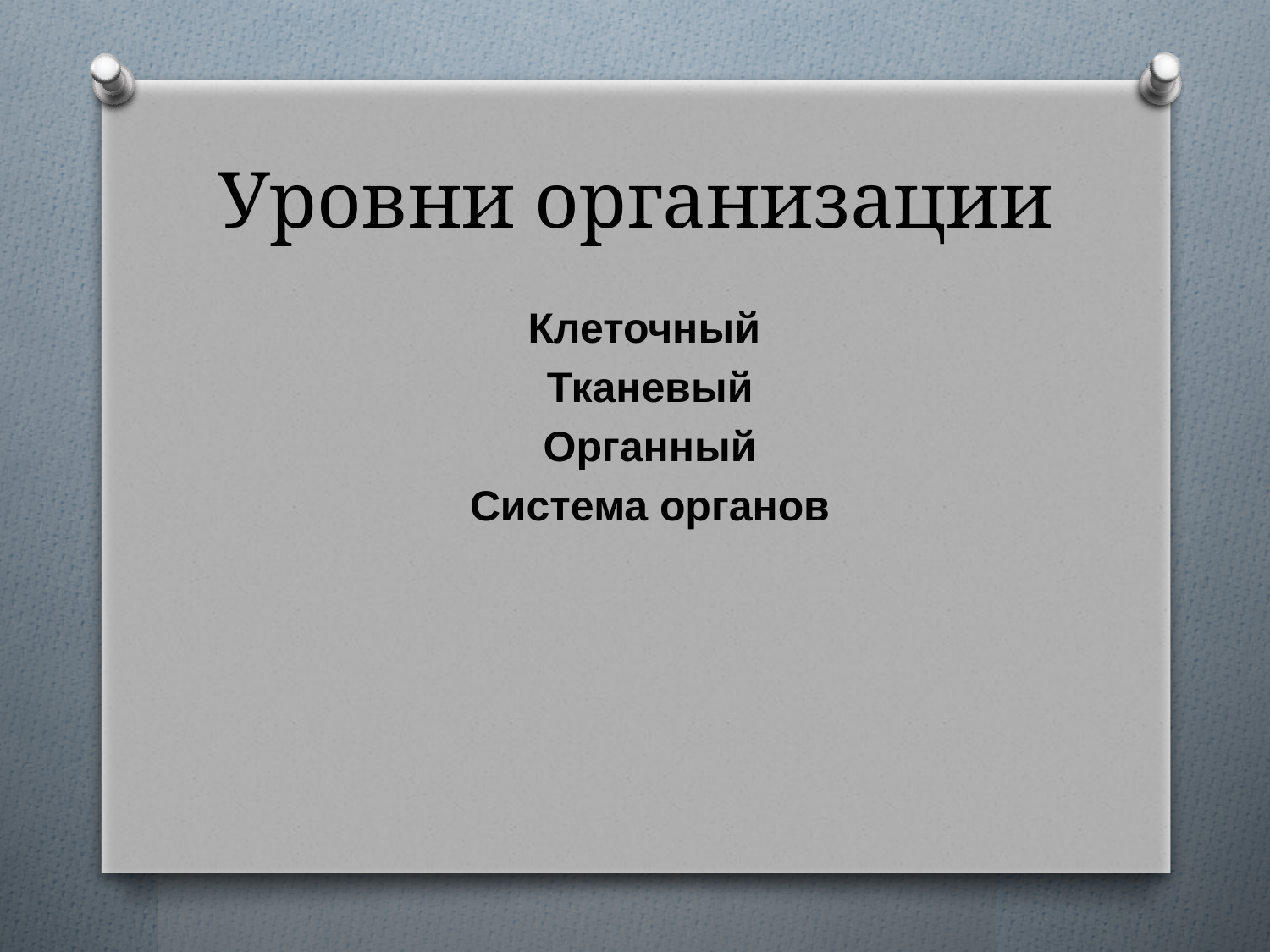

# Уровни организации
Клеточный
Тканевый
Органный
Система органов